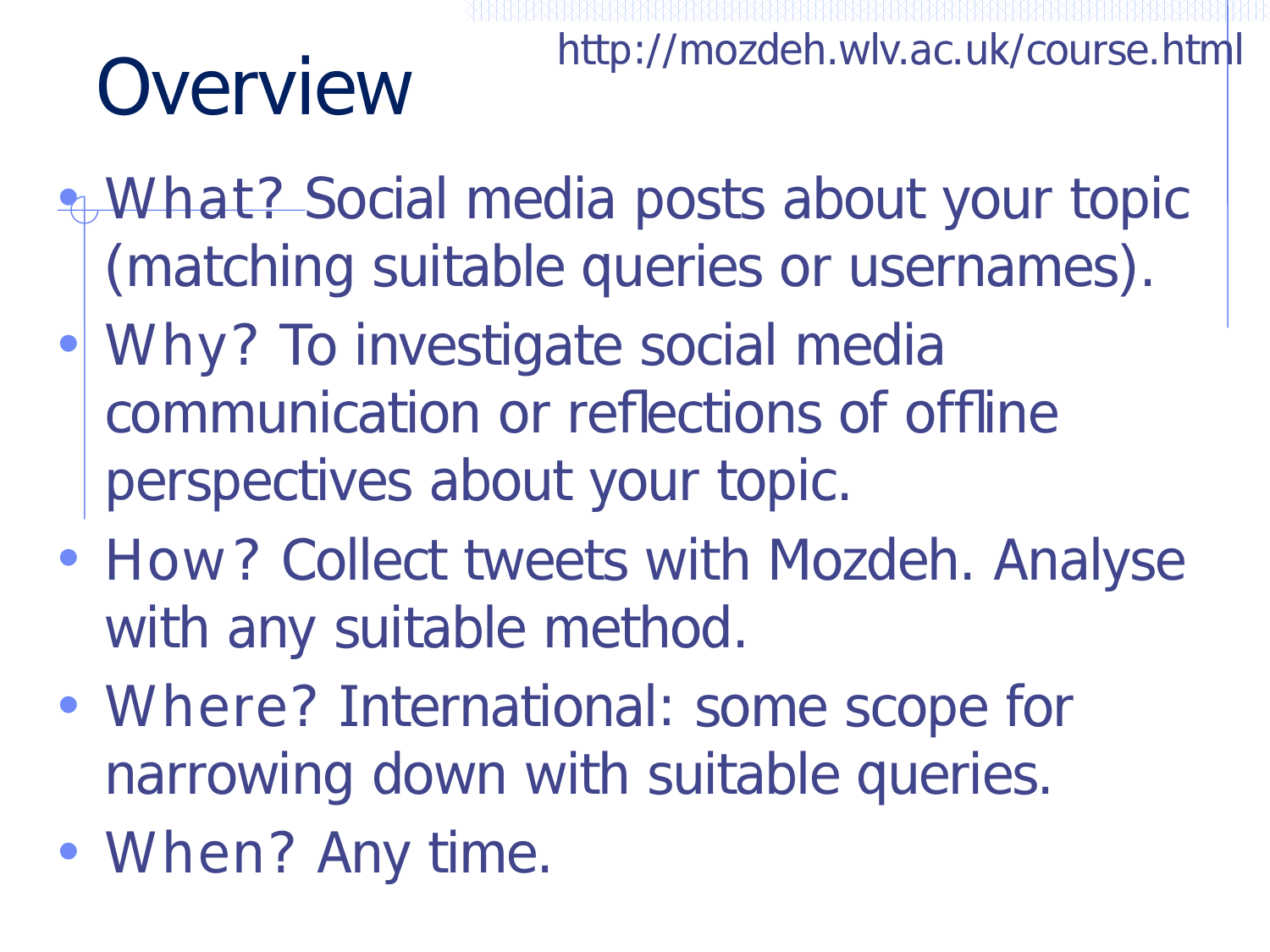

http://mozdeh.wlv.ac.uk/course.html
# Overview
What? Social media posts about your topic (matching suitable queries or usernames).
Why? To investigate social media communication or reflections of offline perspectives about your topic.
How? Collect tweets with Mozdeh. Analyse with any suitable method.
Where? International: some scope for narrowing down with suitable queries.
When? Any time.